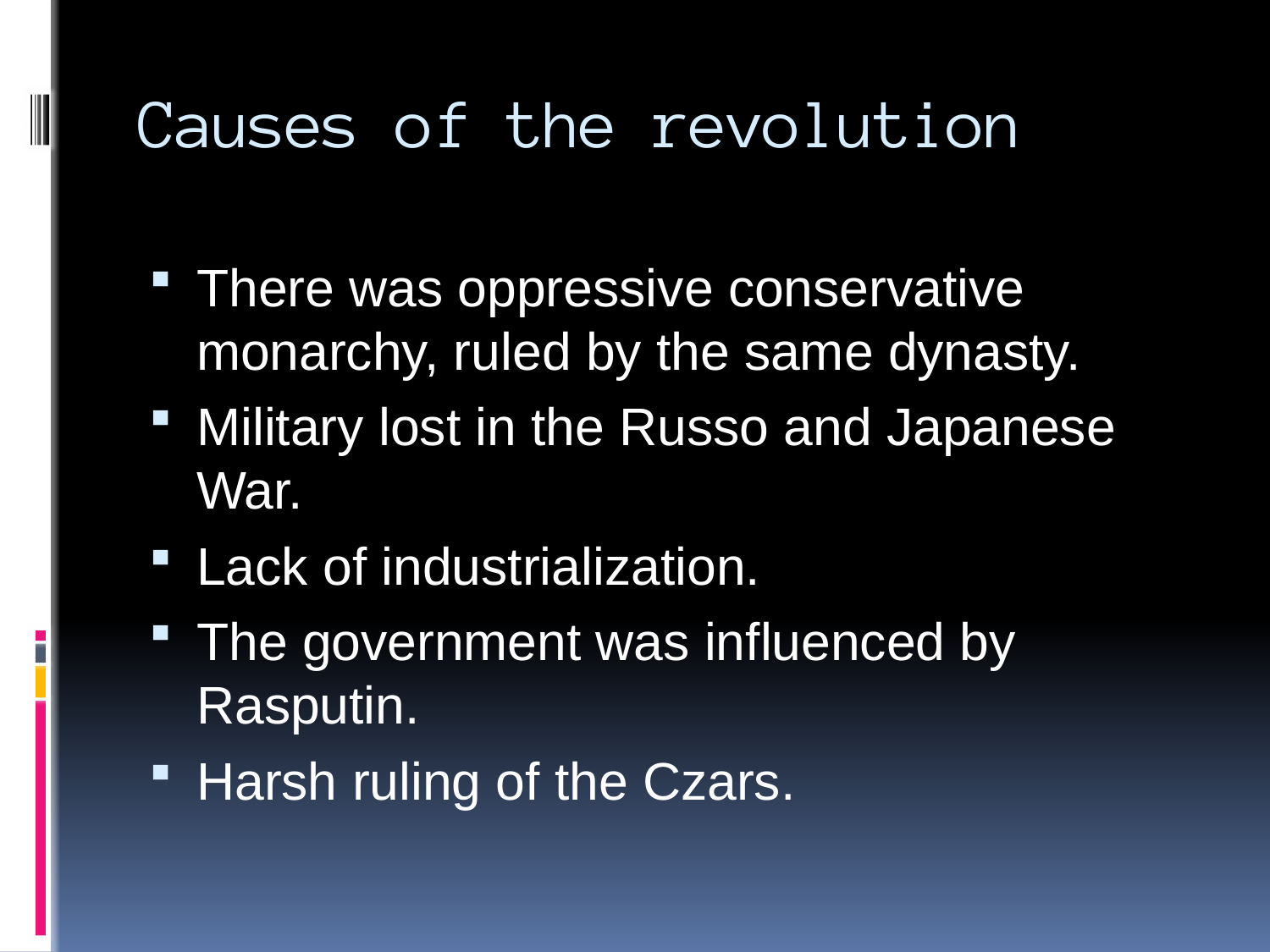

# Causes of the revolution
There was oppressive conservative  monarchy, ruled by the same dynasty.
Military lost in the Russo and Japanese War.
Lack of industrialization.
The government was influenced by Rasputin.
Harsh ruling of the Czars.